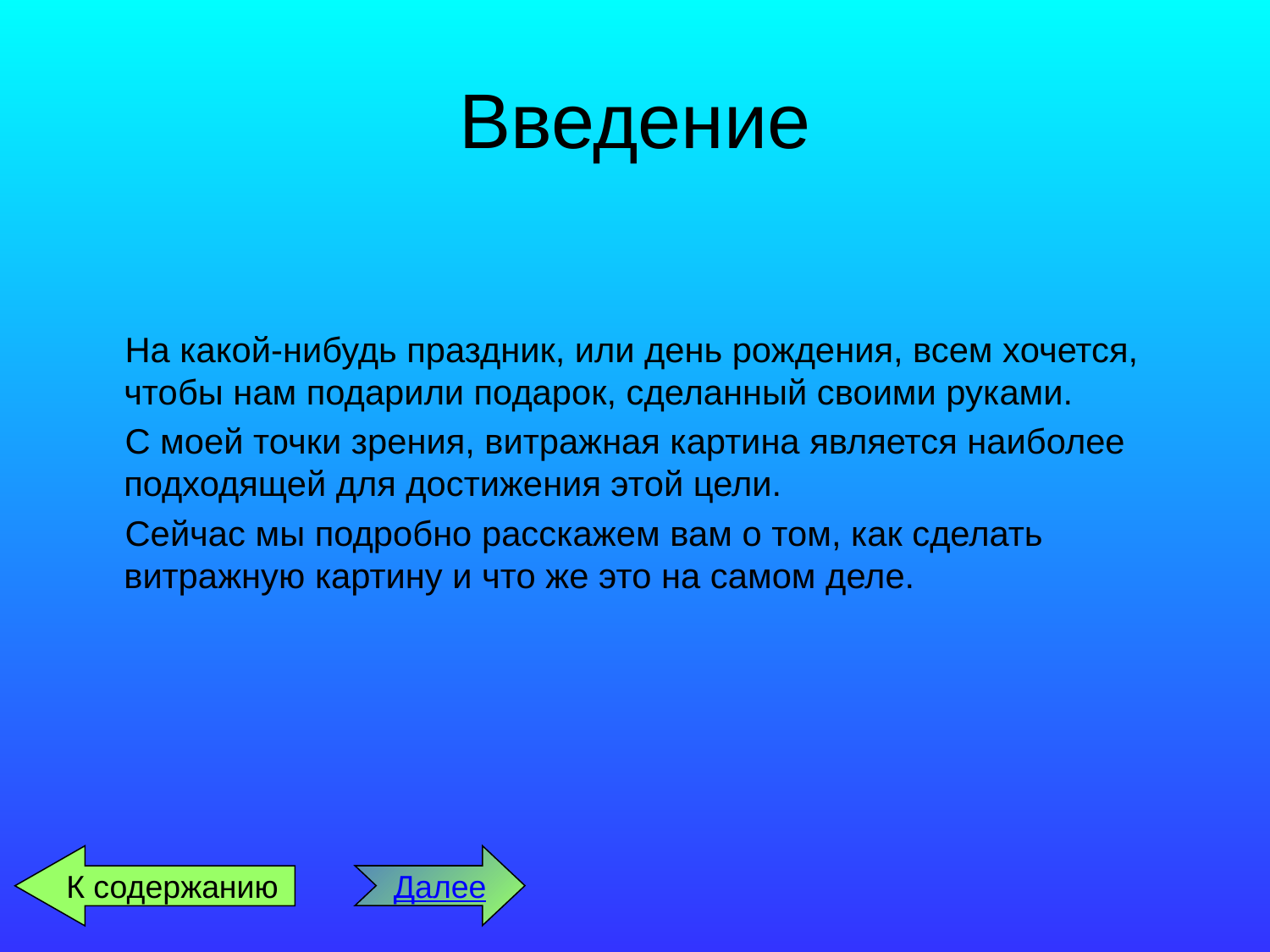

# Введение

     На какой-нибудь праздник, или день рождения, всем хочется, чтобы нам подарили подарок, сделанный своими руками.
     С моей точки зрения, витражная картина является наиболее подходящей для достижения этой цели.
     Сейчас мы подробно расскажем вам о том, как сделать витражную картину и что же это на самом деле.
К содержанию
Далее